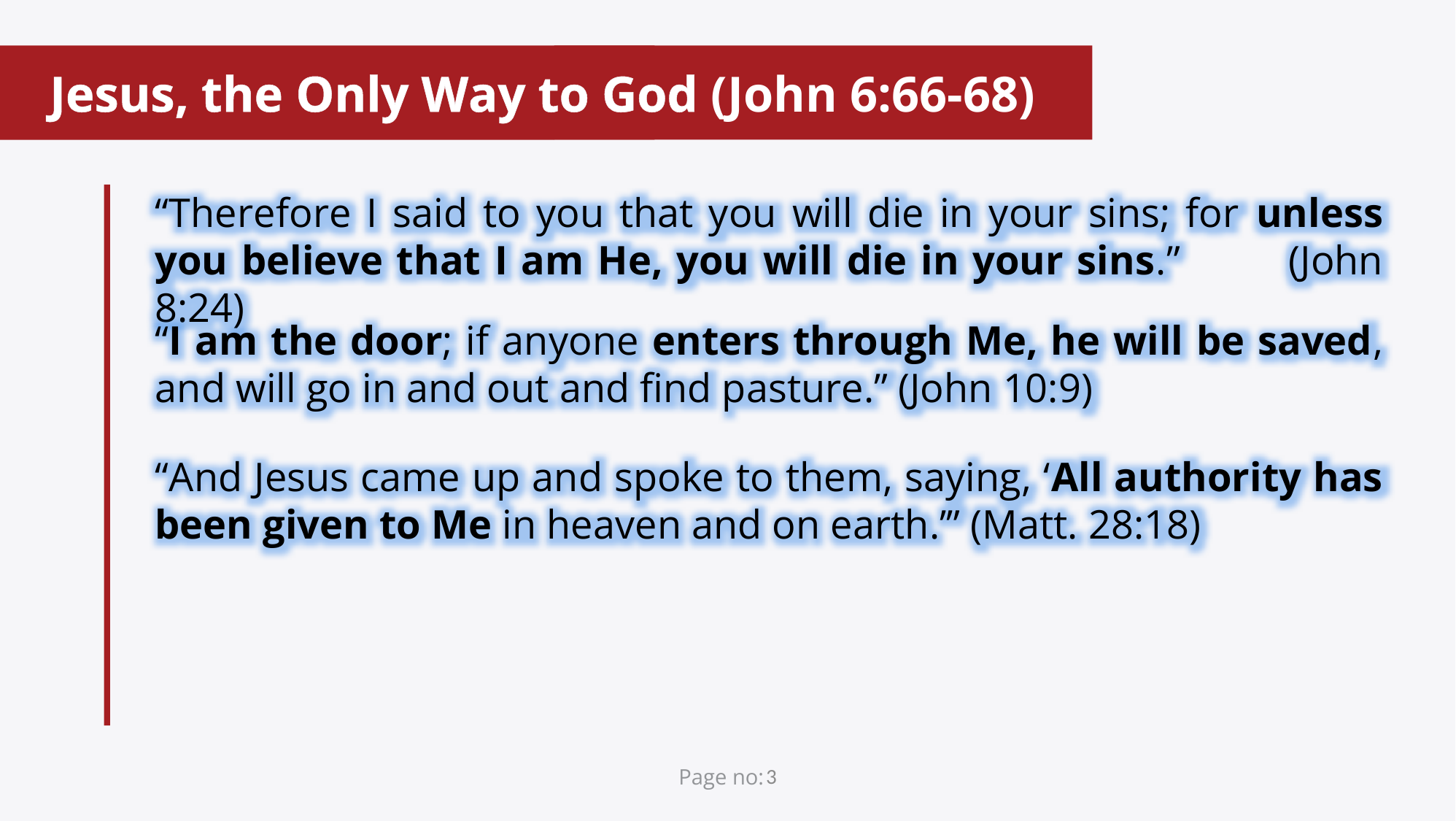

Jesus, the Only Way to God (John 6:66-68)

“Therefore I said to you that you will die in your sins; for unless you believe that I am He, you will die in your sins.”	(John 8:24)
“I am the door; if anyone enters through Me, he will be saved, and will go in and out and find pasture.” (John 10:9)
“And Jesus came up and spoke to them, saying, ‘All authority has been given to Me in heaven and on earth.’” (Matt. 28:18)